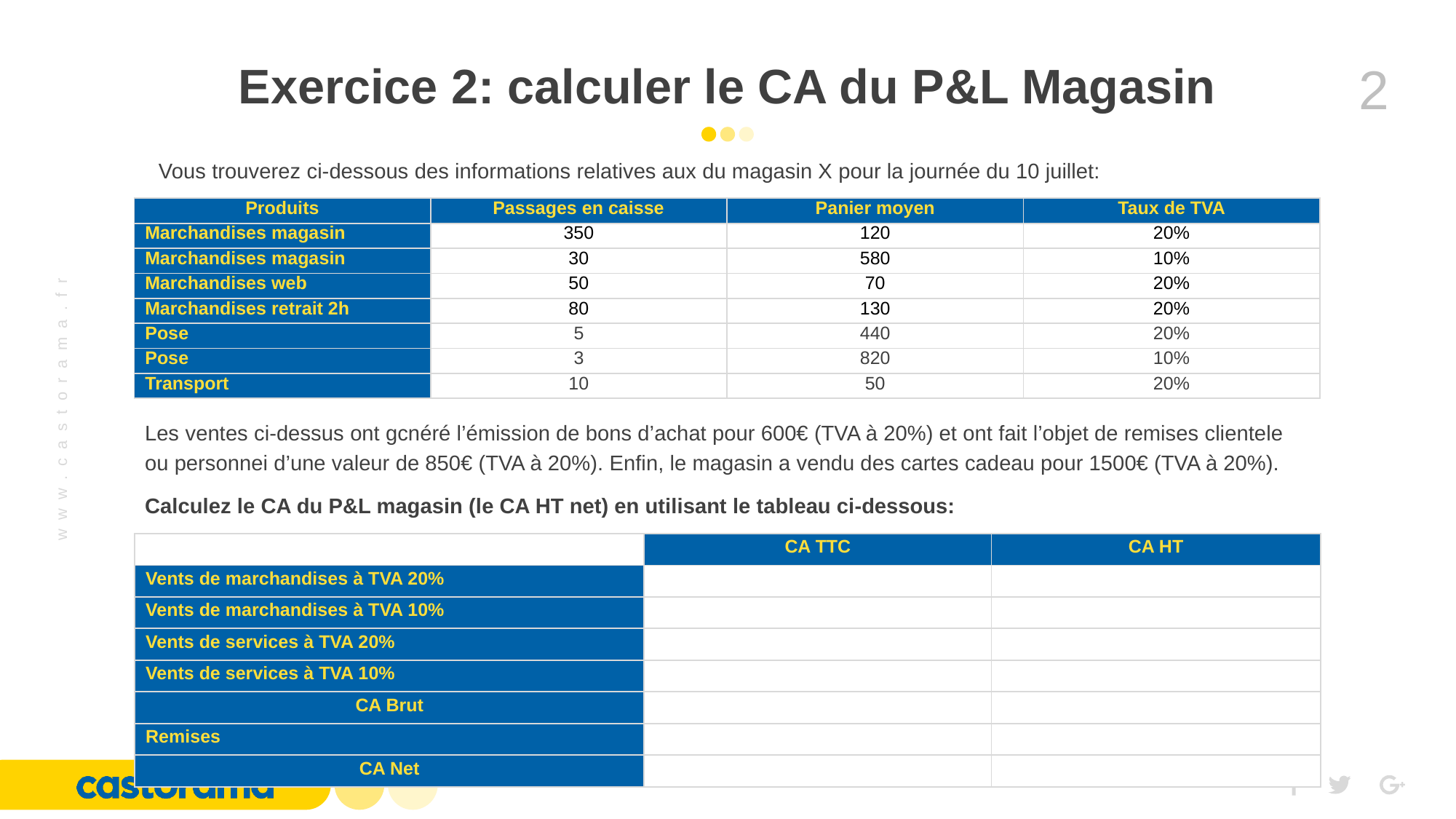

Exercice 2: calculer le CA du P&L Magasin

Vous trouverez ci-dessous des informations relatives aux du magasin X pour la journée du 10 juillet:
| Produits | Passages en caisse | Panier moyen | Taux de TVA |
| --- | --- | --- | --- |
| Marchandises magasin | 350 | 120 | 20% |
| Marchandises magasin | 30 | 580 | 10% |
| Marchandises web | 50 | 70 | 20% |
| Marchandises retrait 2h | 80 | 130 | 20% |
| Pose | 5 | 440 | 20% |
| Pose | 3 | 820 | 10% |
| Transport | 10 | 50 | 20% |
Les ventes ci-dessus ont gcnéré l’émission de bons d’achat pour 600€ (TVA à 20%) et ont fait l’objet de remises clientele ou personnei d’une valeur de 850€ (TVA à 20%). Enfin, le magasin a vendu des cartes cadeau pour 1500€ (TVA à 20%).
Calculez le CA du P&L magasin (le CA HT net) en utilisant le tableau ci-dessous:
|  | CA TTC | CA HT |
| --- | --- | --- |
| Vents de marchandises à TVA 20% |  |  |
| Vents de marchandises à TVA 10% |  |  |
| Vents de services à TVA 20% |  |  |
| Vents de services à TVA 10% |  |  |
| CA Brut |  |  |
| Remises |  |  |
| CA Net |  |  |